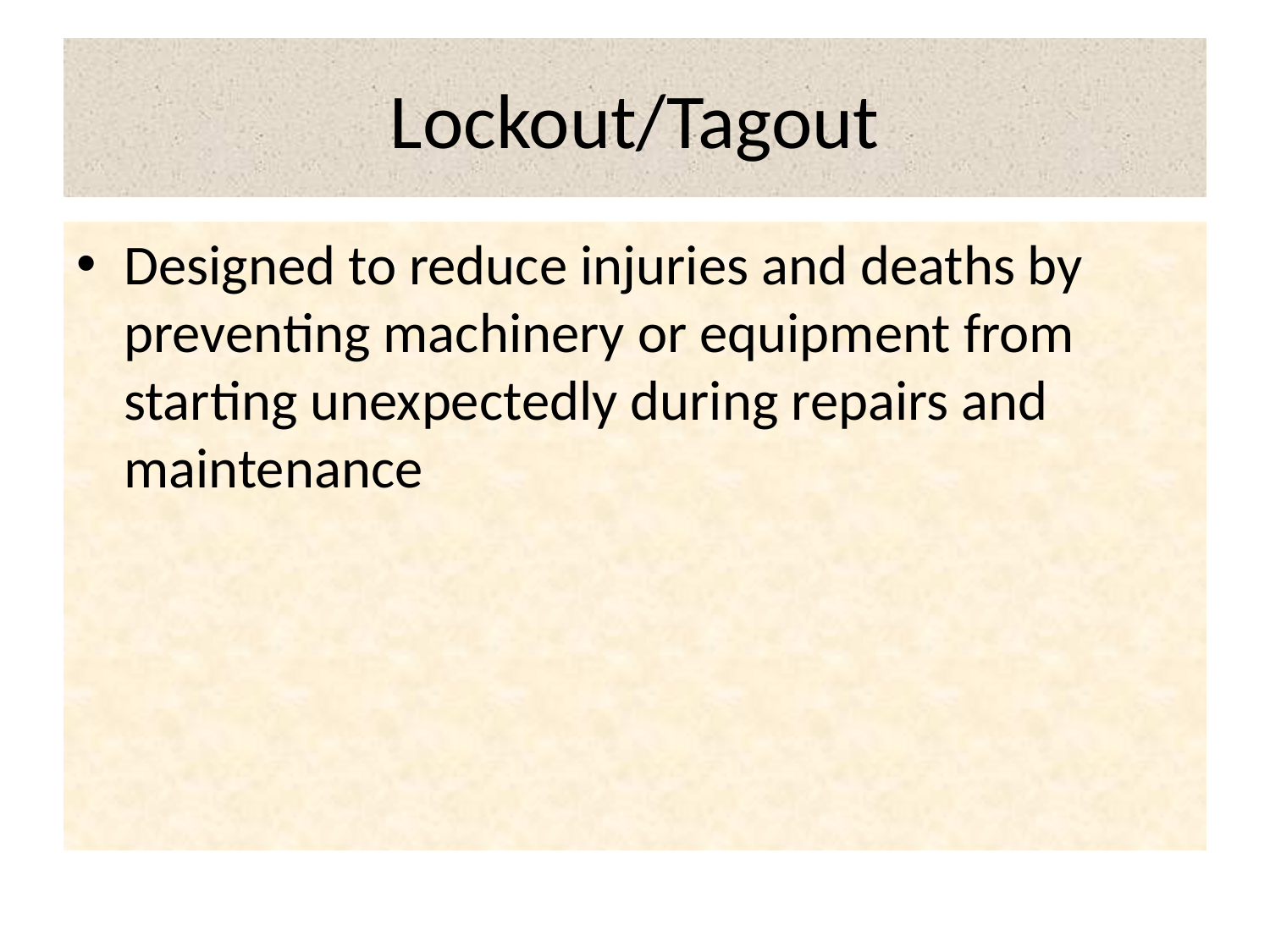

# Lockout/Tagout
Designed to reduce injuries and deaths by preventing machinery or equipment from starting unexpectedly during repairs and maintenance